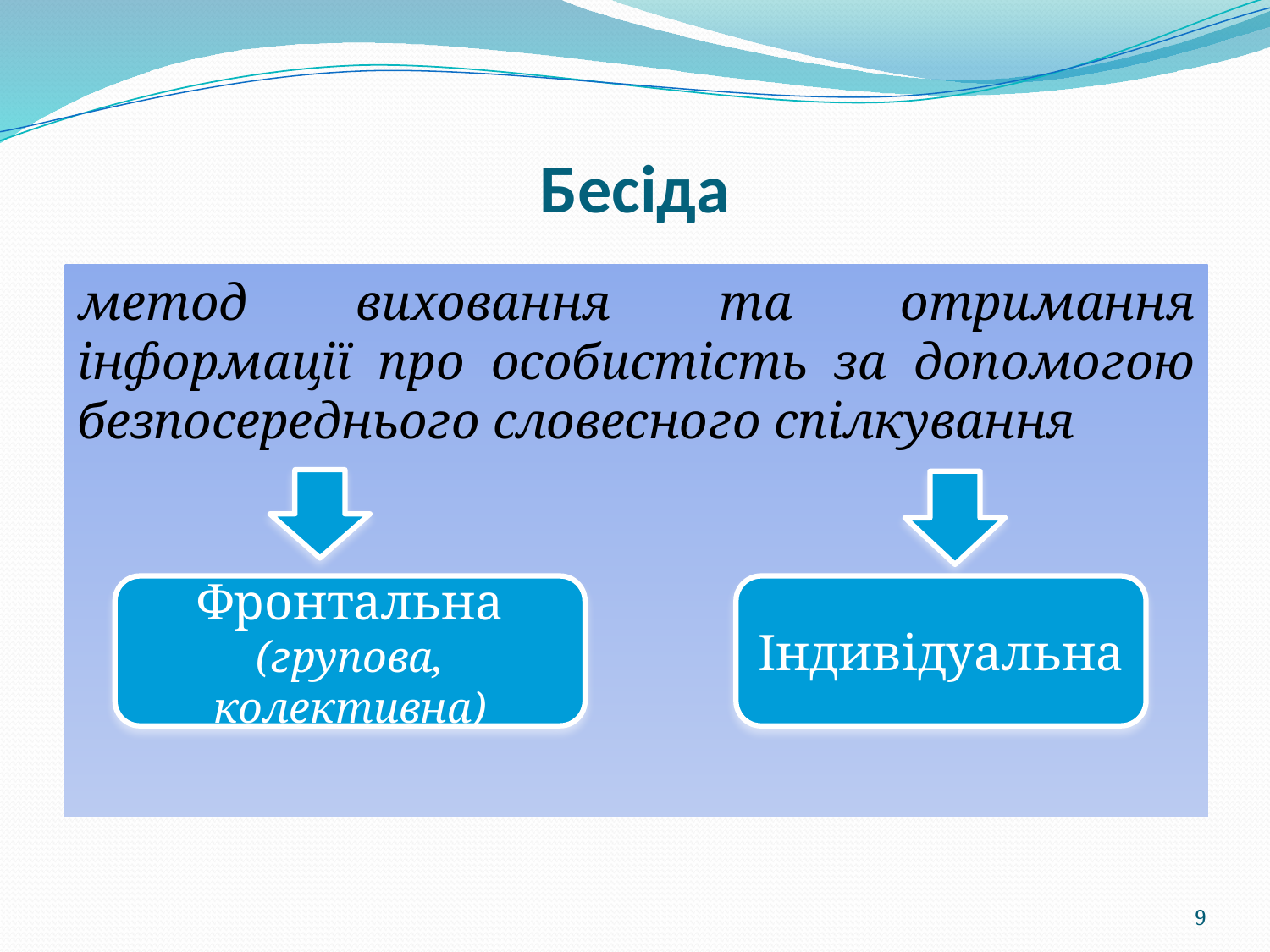

# Бесіда
метод виховання та отримання інформації про особистість за допомогою безпосереднього словесного спілкування

Фронтальна
(групова, колективна)
Індивідуальна
9